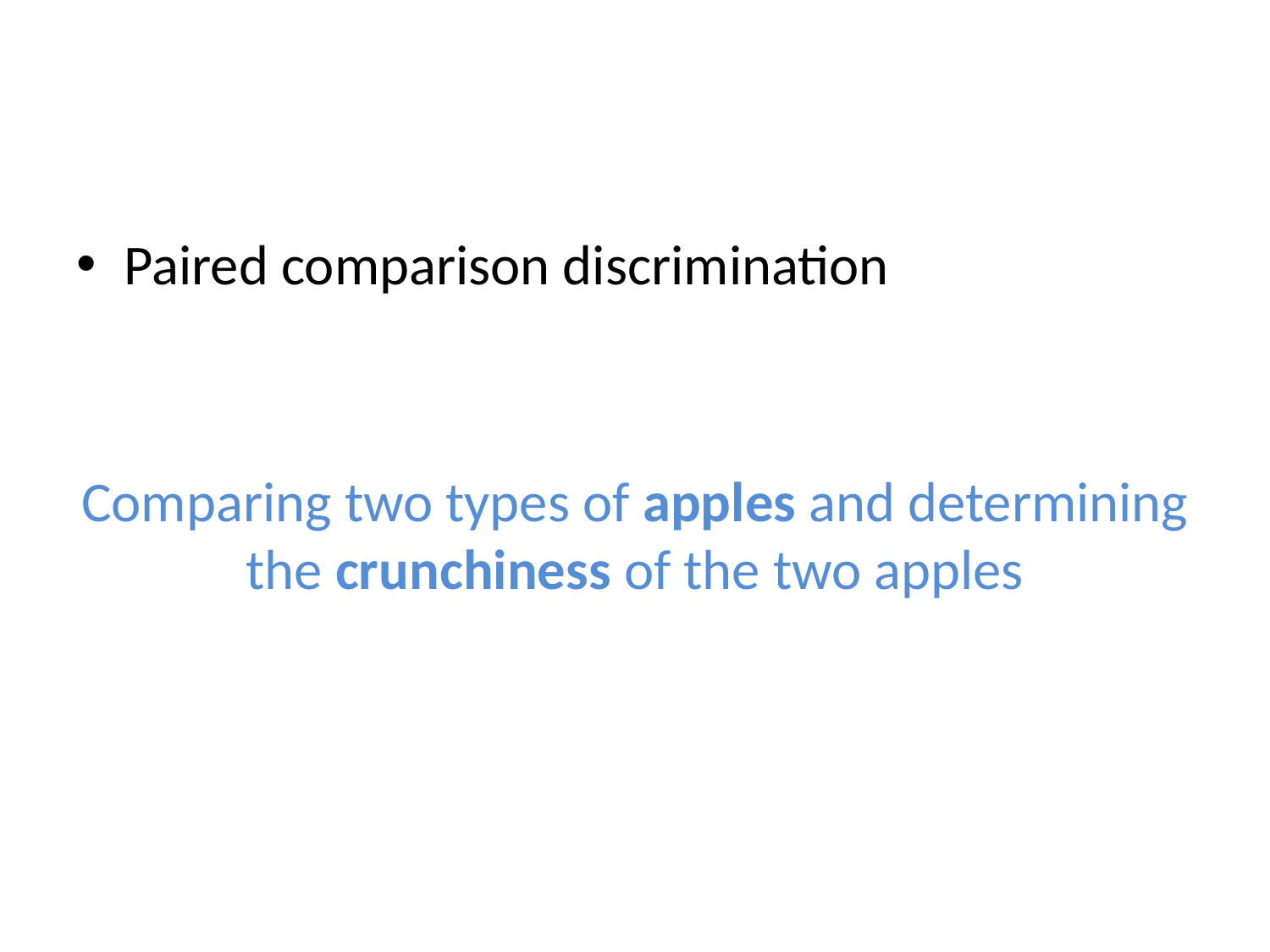

#
Paired comparison discrimination

Comparing two types of apples and determining the crunchiness of the two apples